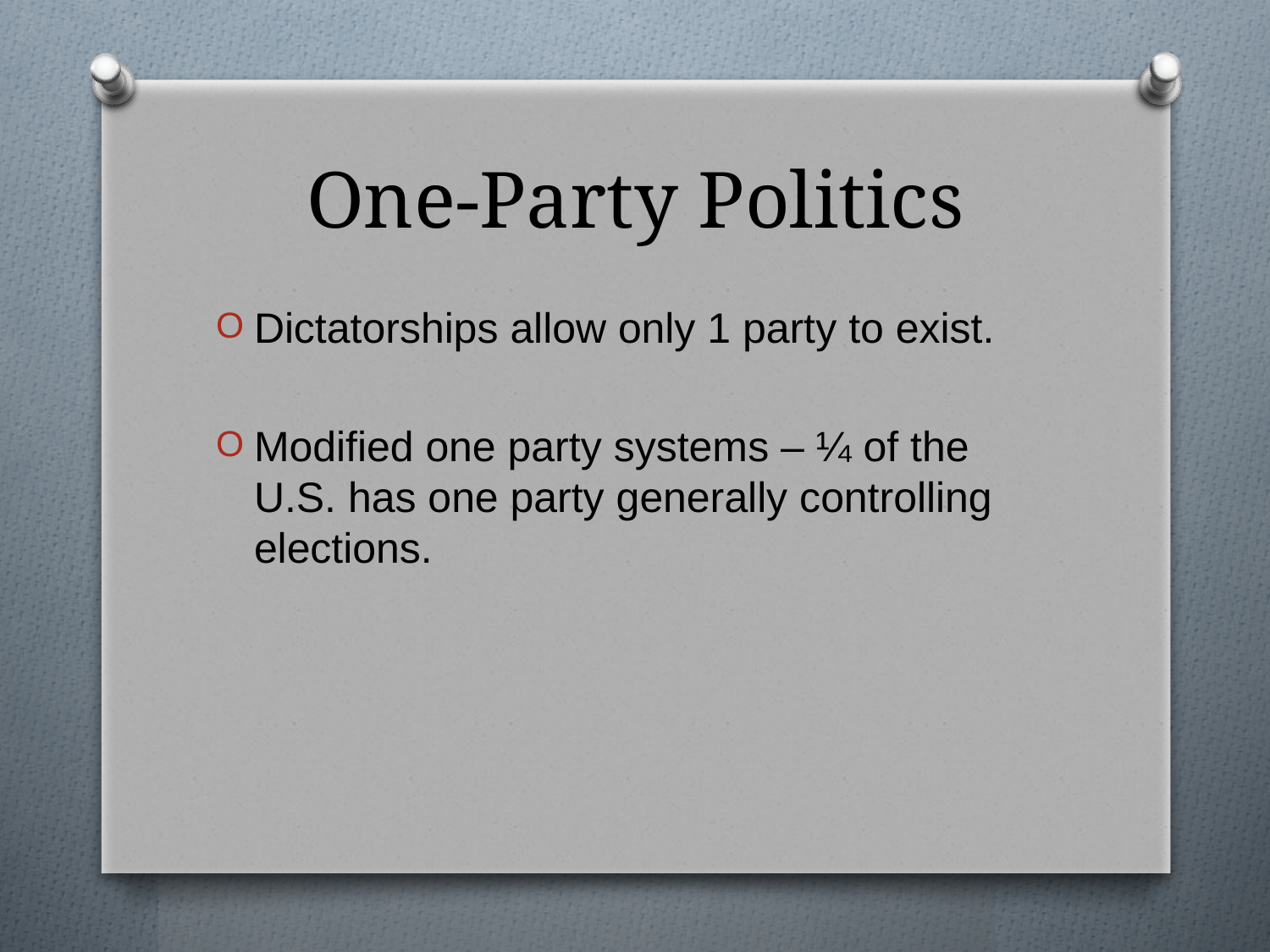

# One-Party Politics
Dictatorships allow only 1 party to exist.

Modified one party systems – ¼ of the U.S. has one party generally controlling elections.